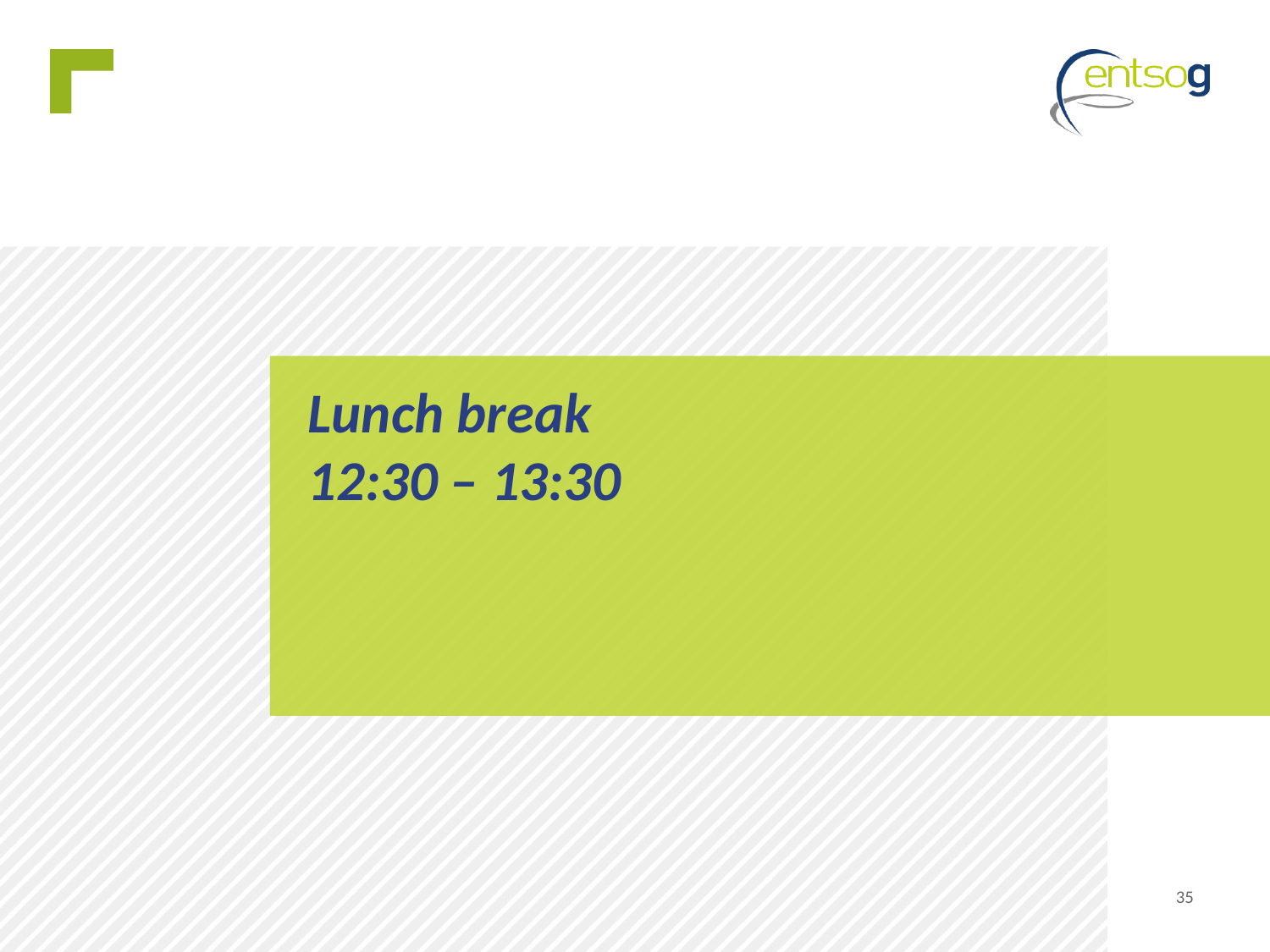

# Lunch break 12:30 – 13:30
35